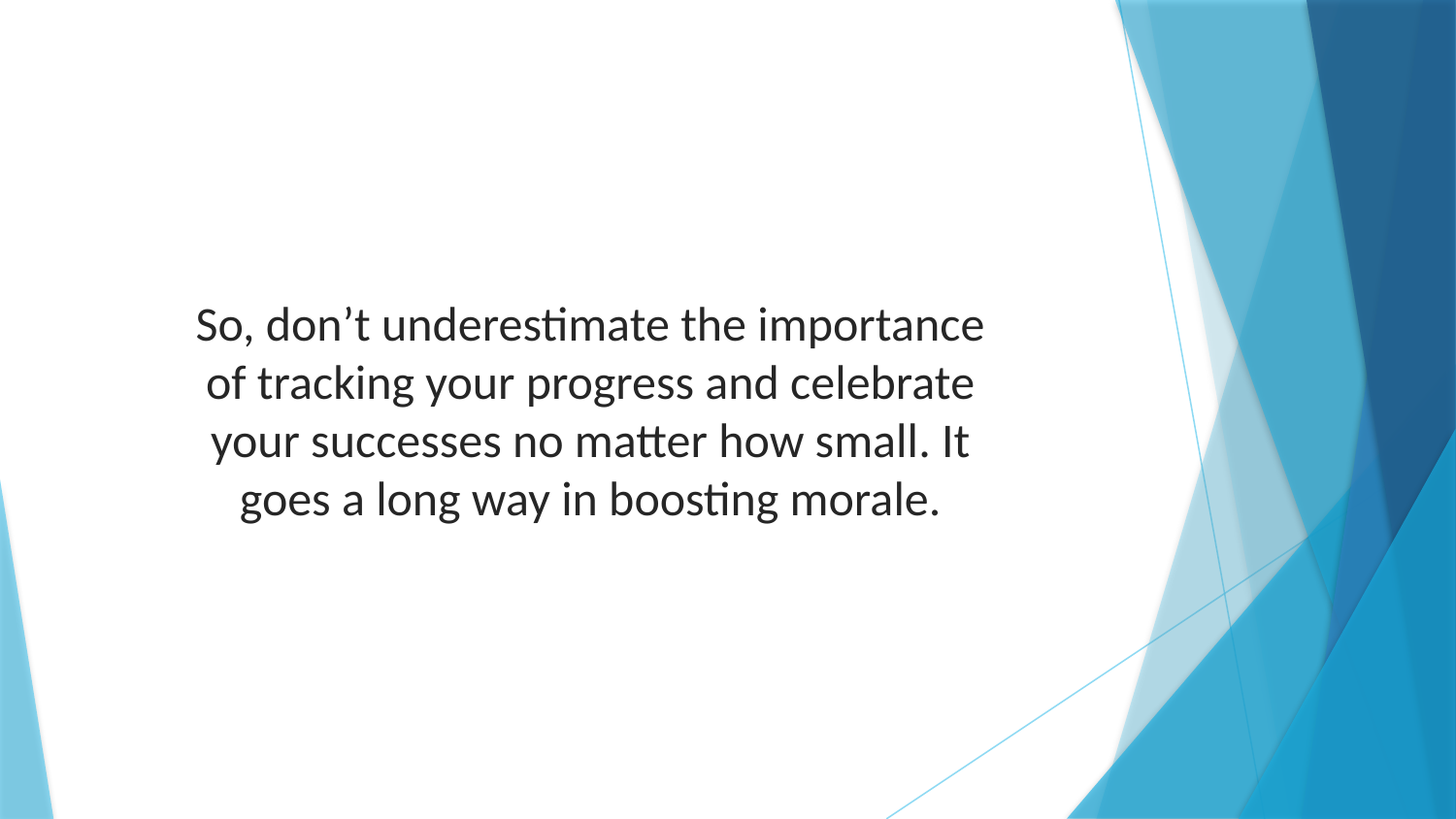

So, don’t underestimate the importance of tracking your progress and celebrate your successes no matter how small. It goes a long way in boosting morale.